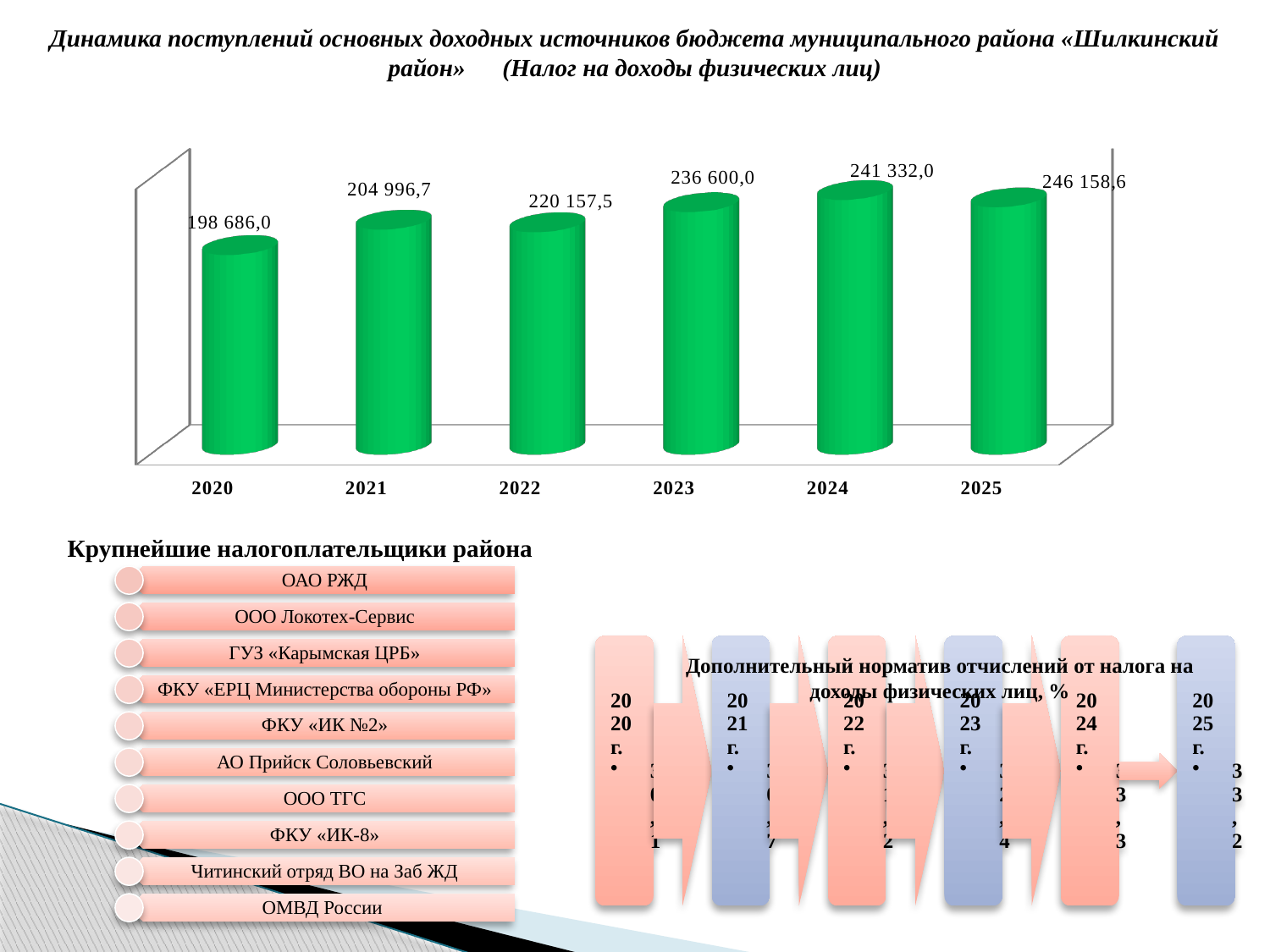

Динамика поступлений основных доходных источников бюджета муниципального района «Шилкинский район»      (Налог на доходы физических лиц)

[unsupported chart]

Крупнейшие налогоплательщики района
ОАО РЖД
ООО Локотех-Сервис
ГУЗ «Карымская ЦРБ»
ФКУ «ЕРЦ Министерства обороны РФ»
ФКУ «ИК №2»
АО Прийск Соловьевский
ООО ТГС
ФКУ «ИК-8»
Читинский отряд ВО на Заб ЖД
ОМВД России
2020г.
30,1
2021г.
30,7
31,2
32,4
33,3
33,2
Дополнительный норматив отчислений от налога на доходы физических лиц, %